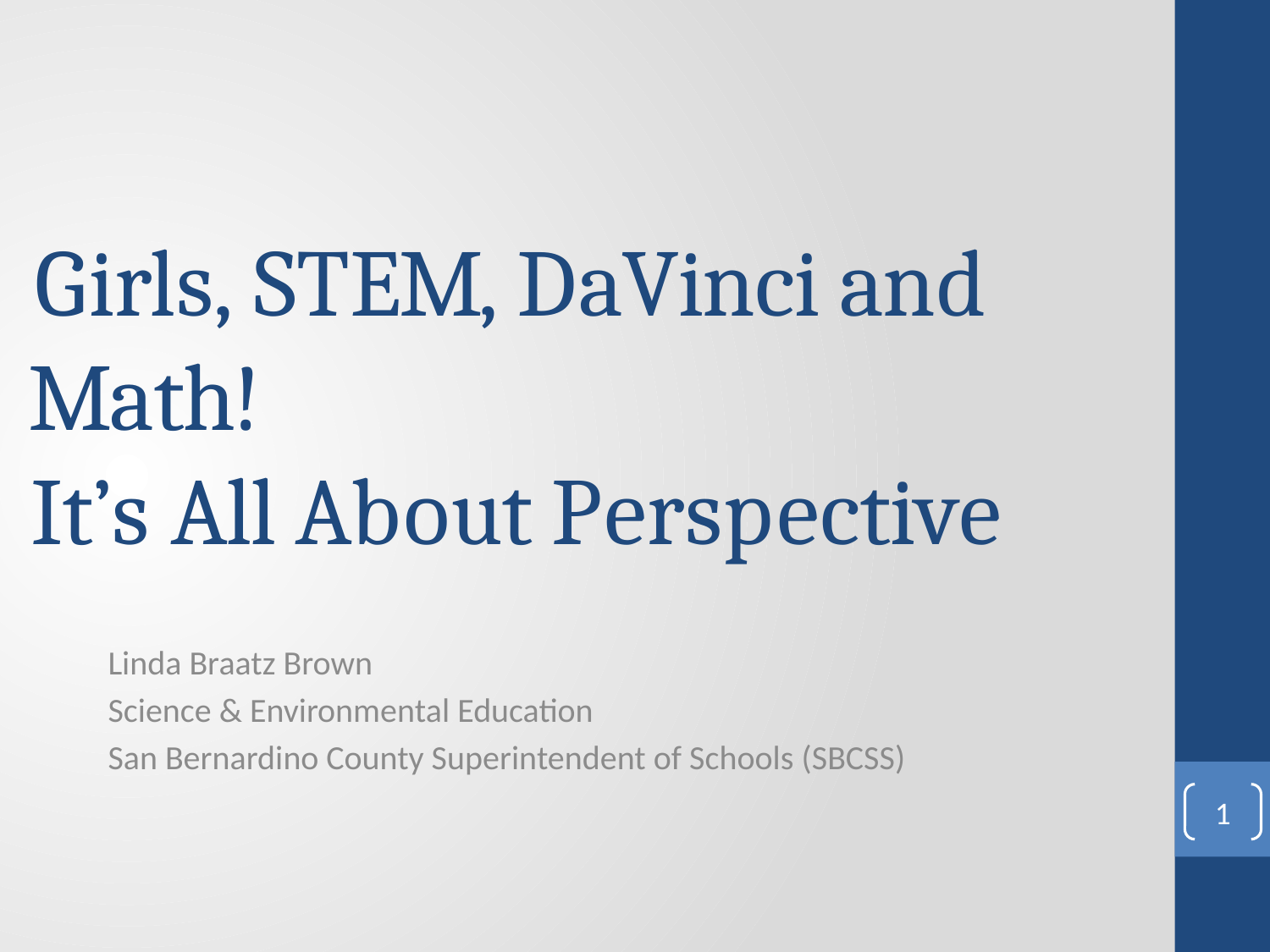

# Girls, STEM, DaVinci and Math! It’s All About Perspective
Linda Braatz Brown
Science & Environmental Education
San Bernardino County Superintendent of Schools (SBCSS)
1